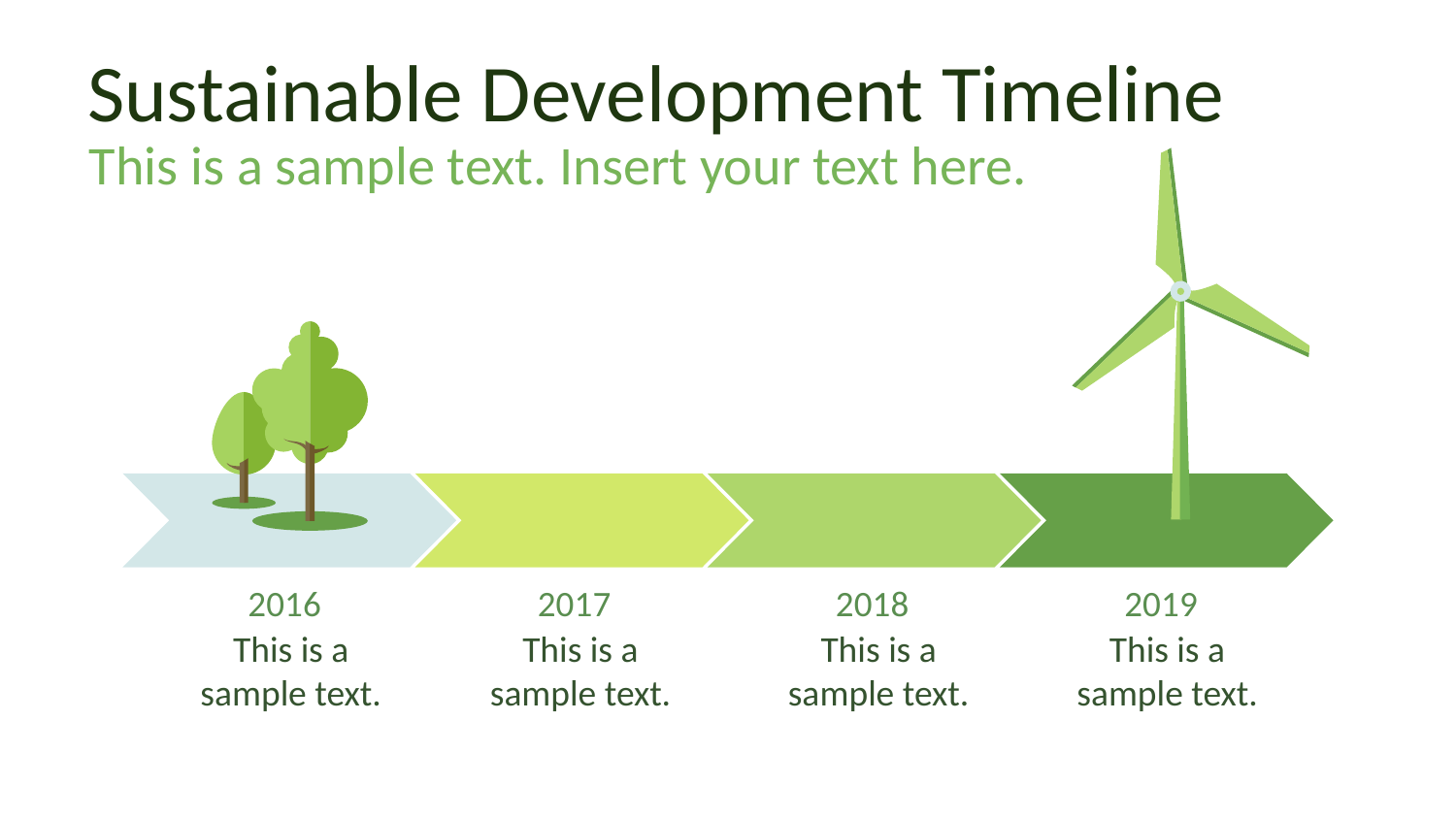

# Sustainable Development Timeline
This is a sample text. Insert your text here.
2016
2017
2018
2019
This is a sample text.
This is a sample text.
This is a sample text.
This is a sample text.